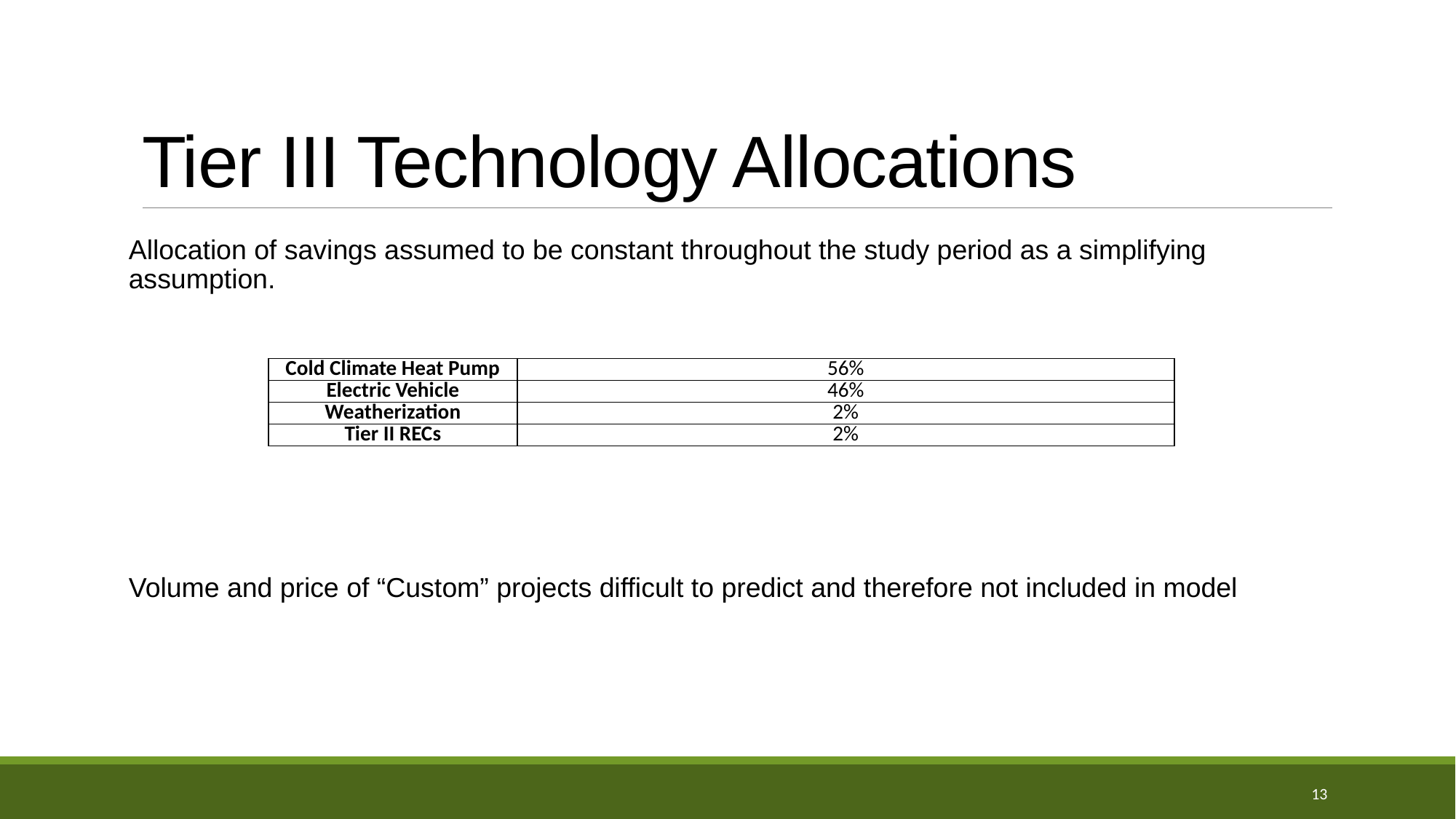

# Tier III Technology Allocations
Allocation of savings assumed to be constant throughout the study period as a simplifying assumption.

Volume and price of “Custom” projects difficult to predict and therefore not included in model
| Cold Climate Heat Pump | 56% |
| --- | --- |
| Electric Vehicle | 46% |
| Weatherization | 2% |
| Tier II RECs | 2% |
13